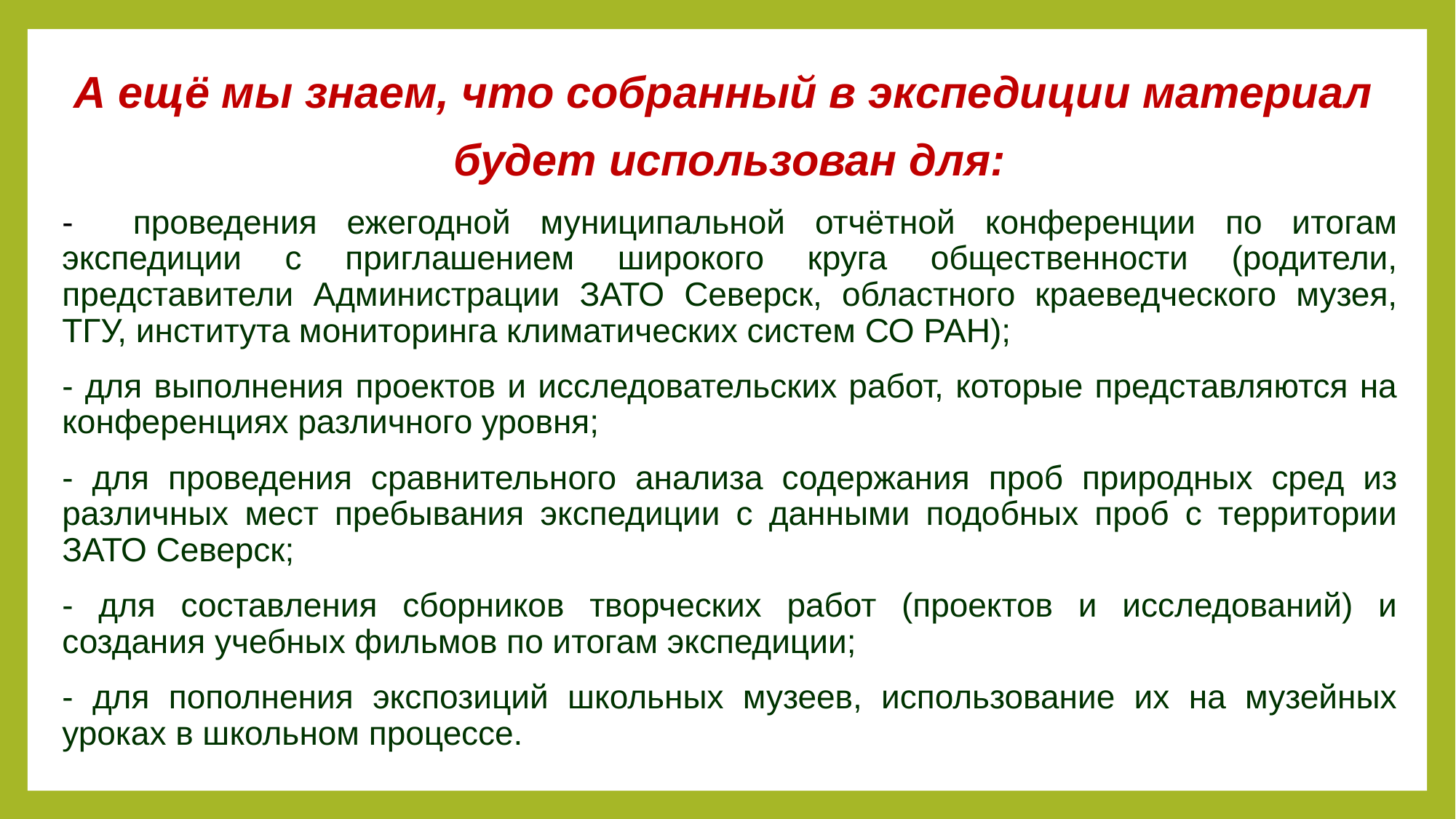

А ещё мы знаем, что собранный в экспедиции материал
будет использован для:
-  проведения ежегодной муниципальной отчётной конференции по итогам экспедиции с приглашением широкого круга общественности (родители, представители Администрации ЗАТО Северск, областного краеведческого музея, ТГУ, института мониторинга климатических систем СО РАН);
- для выполнения проектов и исследовательских работ, которые представляются на конференциях различного уровня;
- для проведения сравнительного анализа содержания проб природных сред из различных мест пребывания экспедиции с данными подобных проб с территории ЗАТО Северск;
- для составления сборников творческих работ (проектов и исследований) и создания учебных фильмов по итогам экспедиции;
- для пополнения экспозиций школьных музеев, использование их на музейных уроках в школьном процессе.